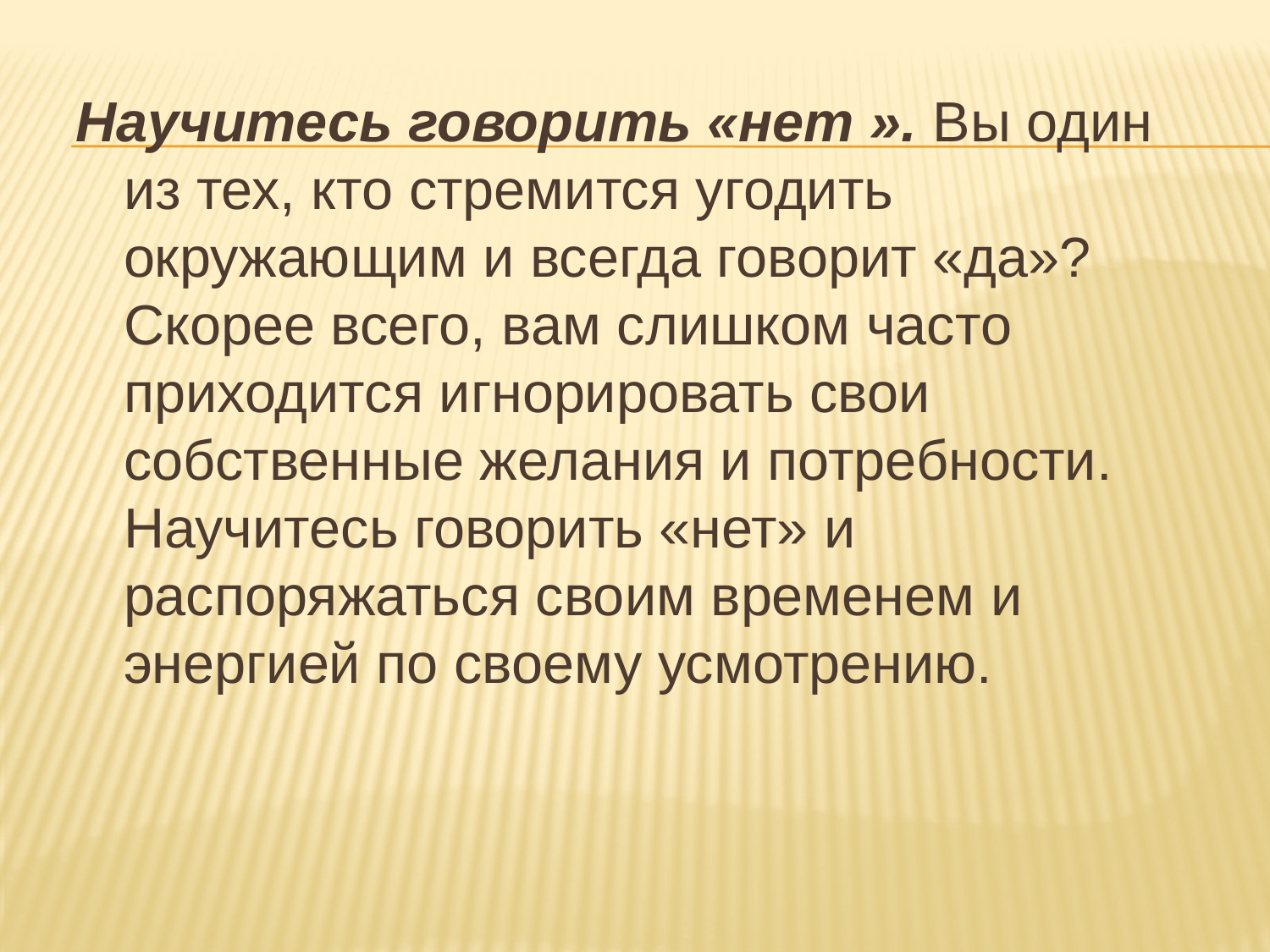

Научитесь говорить «нет ». Вы один из тех, кто стремится угодить окружающим и всегда говорит «да»? Скорее всего, вам слишком часто приходится игнорировать свои собственные желания и потребности. Научитесь говорить «нет» и распоряжаться своим временем и энергией по своему усмотрению.